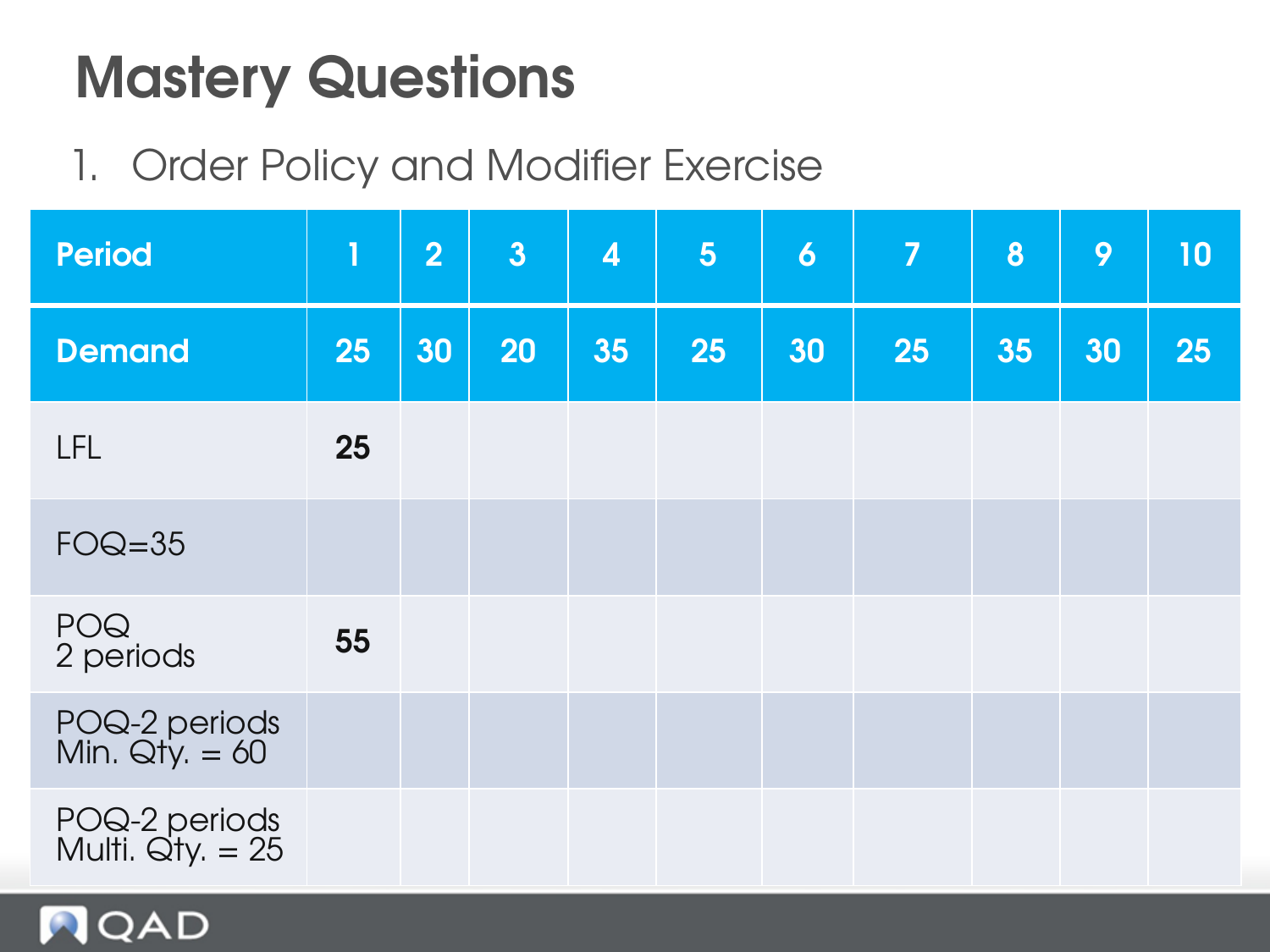

Mastery Questions
Order Policy and Modifier Exercise
| Period | 1 | 2 | 3 | 4 | 5 | 6 | 7 | 8 | 9 | 10 |
| --- | --- | --- | --- | --- | --- | --- | --- | --- | --- | --- |
| Demand | 25 | 30 | 20 | 35 | 25 | 30 | 25 | 35 | 30 | 25 |
| LFL | 25 |  |  |  |  |  |  |  |  |  |
| FOQ=35 |  |  |  |  |  |  |  |  |  |  |
| POQ 2 periods | 55 |  |  |  |  |  |  |  |  |  |
| POQ-2 periods Min. Qty. = 60 |  |  |  |  |  |  |  |  |  |  |
| POQ-2 periods Multi. Qty. = 25 |  |  |  |  |  |  |  |  |  |  |